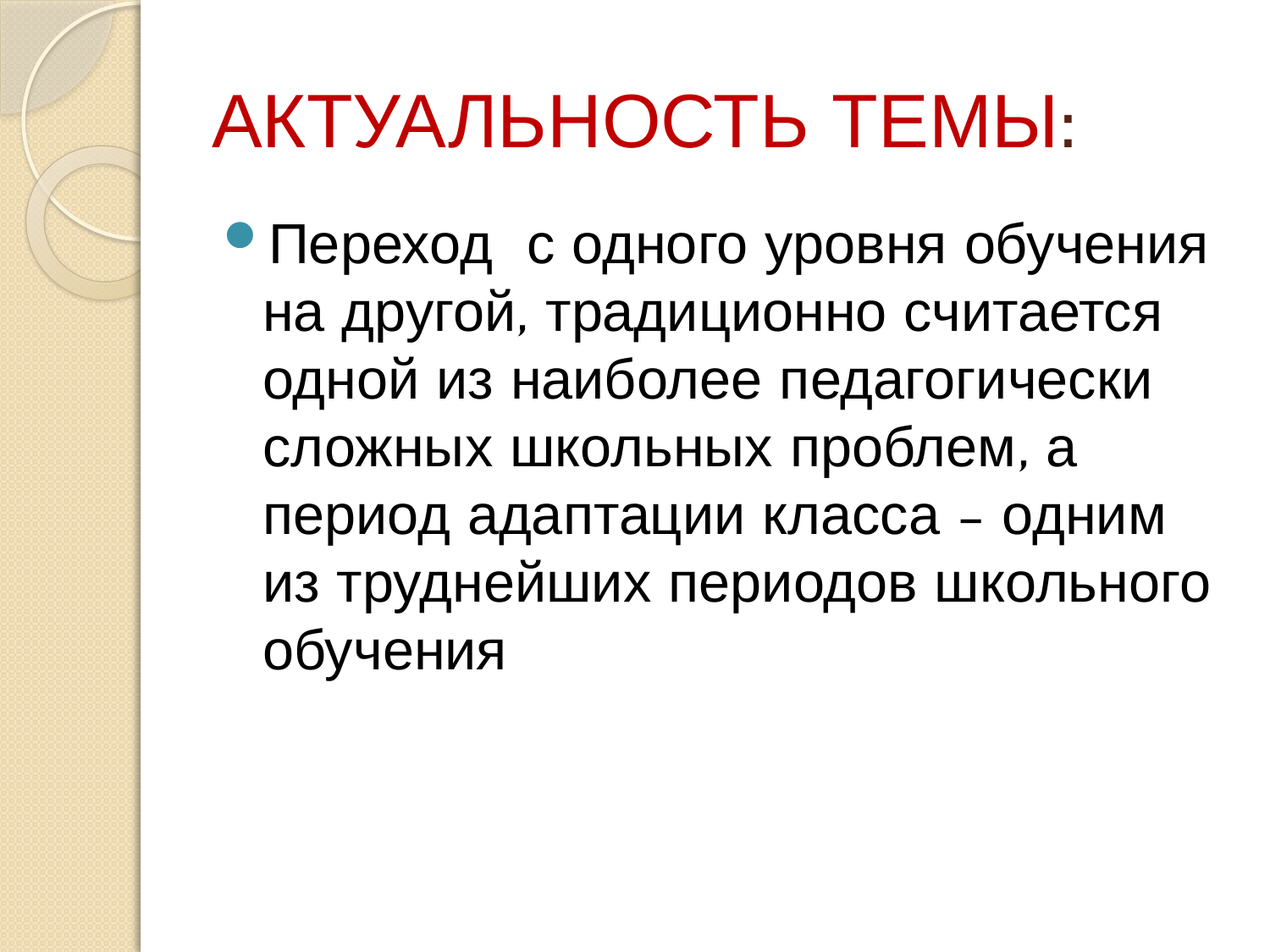

# АКТУАЛЬНОСТЬ ТЕМЫ:
Переход  с одного уровня обучения на другой, традиционно считается одной из наиболее педагогически сложных школьных проблем, а период адаптации класса – одним из труднейших периодов школьного обучения